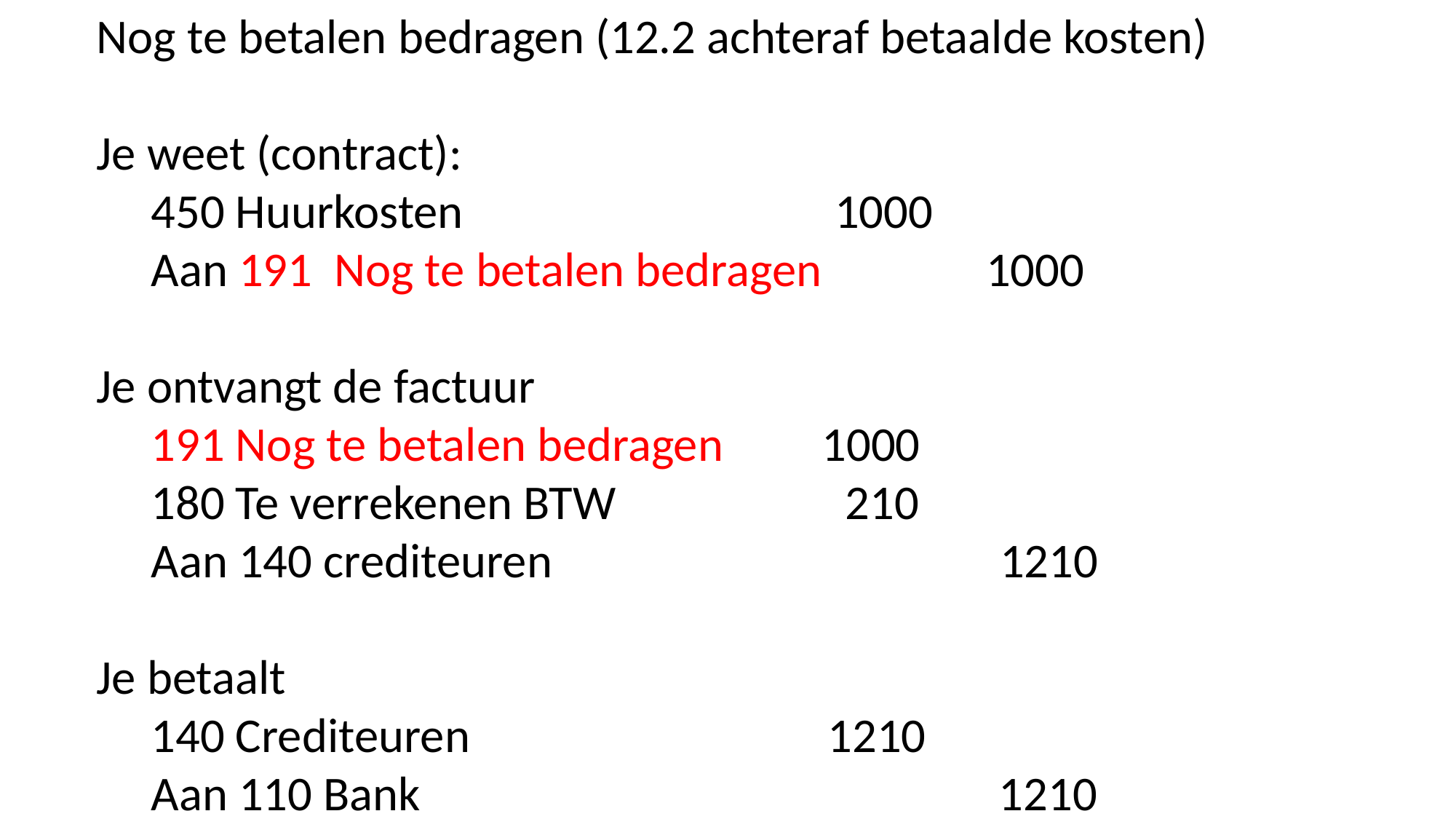

Nog te betalen bedragen (12.2 achteraf betaalde kosten)

Je weet (contract):
     450 Huurkosten                                  1000
     Aan 191  Nog te betalen bedragen               1000

Je ontvangt de factuur
     191 Nog te betalen bedragen         1000
     180 Te verrekenen BTW                     210
     Aan 140 crediteuren                                         1210

Je betaalt
     140 Crediteuren	                           1210
     Aan 110 Bank                                                     1210